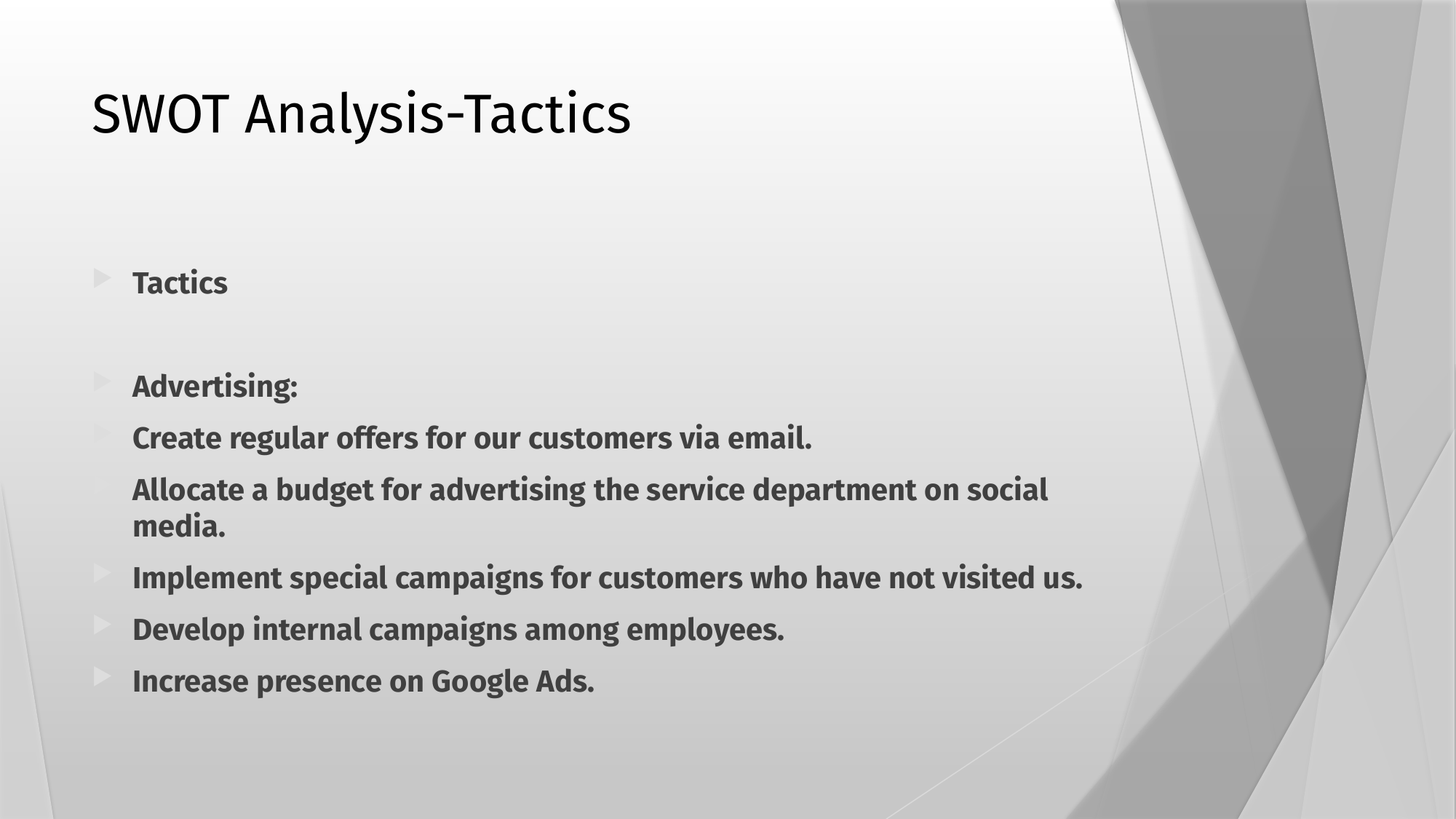

# SWOT Analysis-Tactics
Tactics

Advertising:
Create regular offers for our customers via email.
Allocate a budget for advertising the service department on social media.
Implement special campaigns for customers who have not visited us.
Develop internal campaigns among employees.
Increase presence on Google Ads.